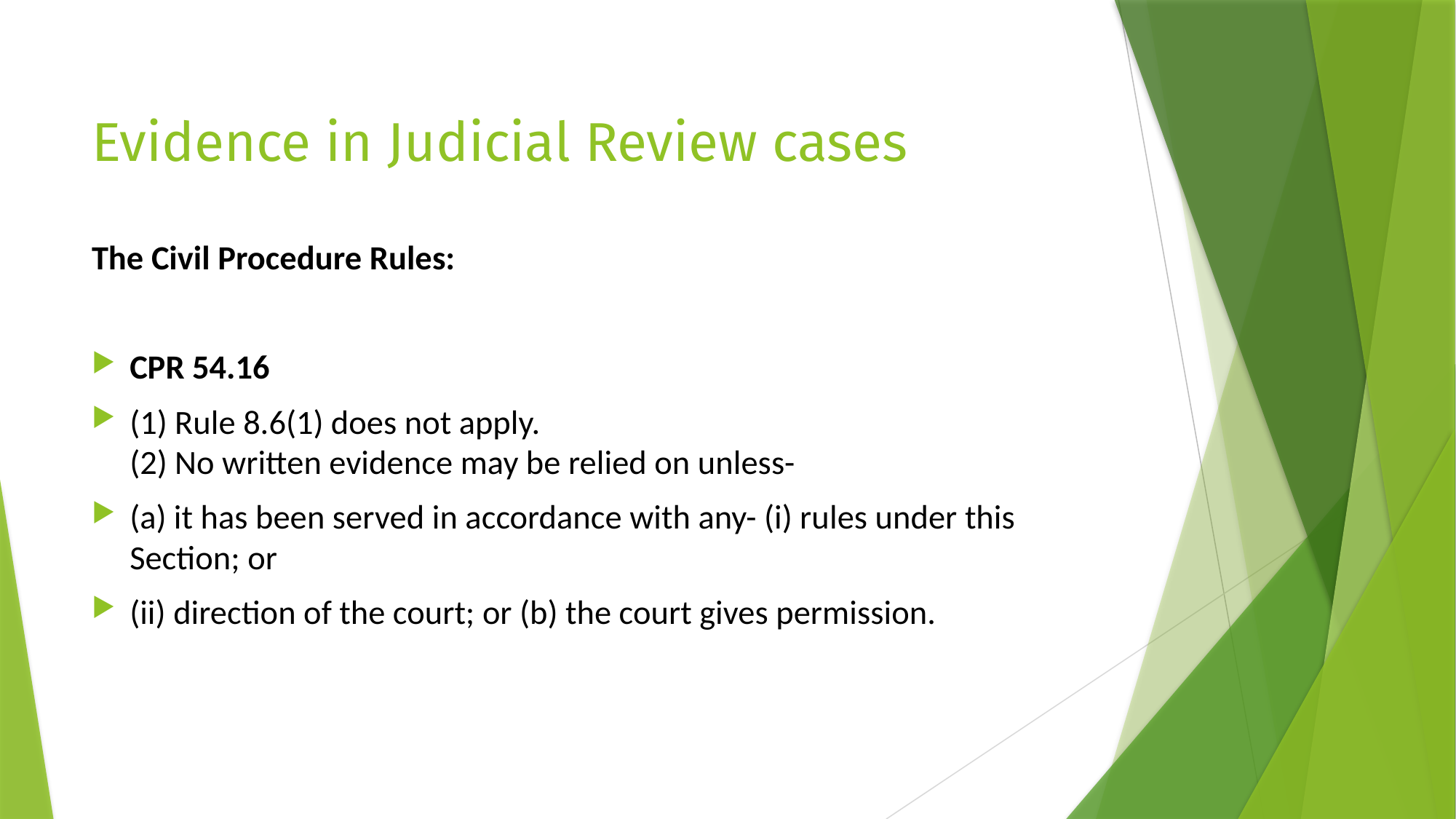

# Evidence in Judicial Review cases
The Civil Procedure Rules:

CPR 54.16
(1) Rule 8.6(1) does not apply.
(2) No written evidence may be relied on unless-
(a) it has been served in accordance with any- (i) rules under this Section; or
(ii) direction of the court; or (b) the court gives permission.